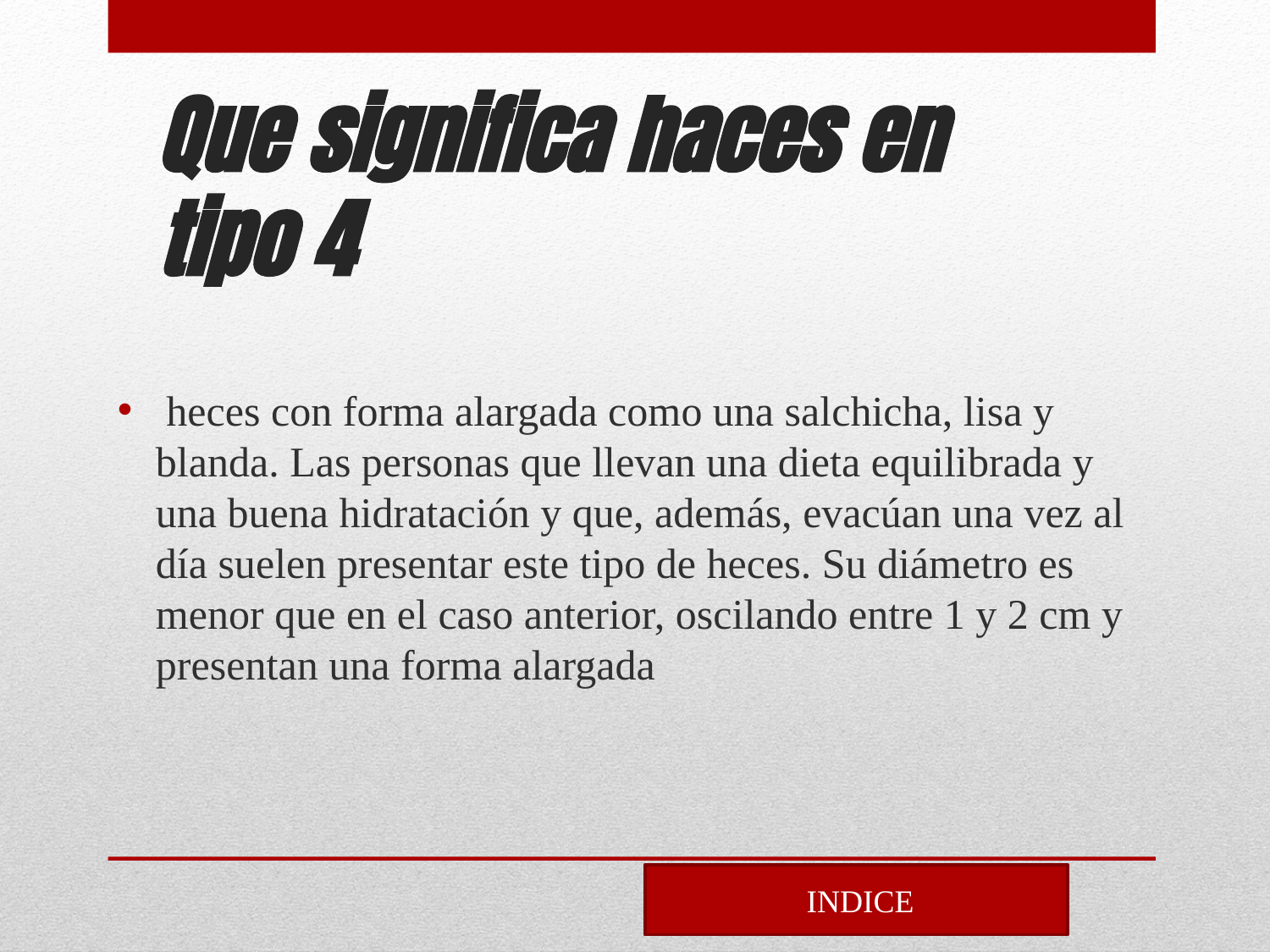

# Que significa haces en tipo 4
 heces con forma alargada como una salchicha, lisa y blanda. Las personas que llevan una dieta equilibrada y una buena hidratación y que, además, evacúan una vez al día suelen presentar este tipo de heces. Su diámetro es menor que en el caso anterior, oscilando entre 1 y 2 cm y presentan una forma alargada
 INDICE